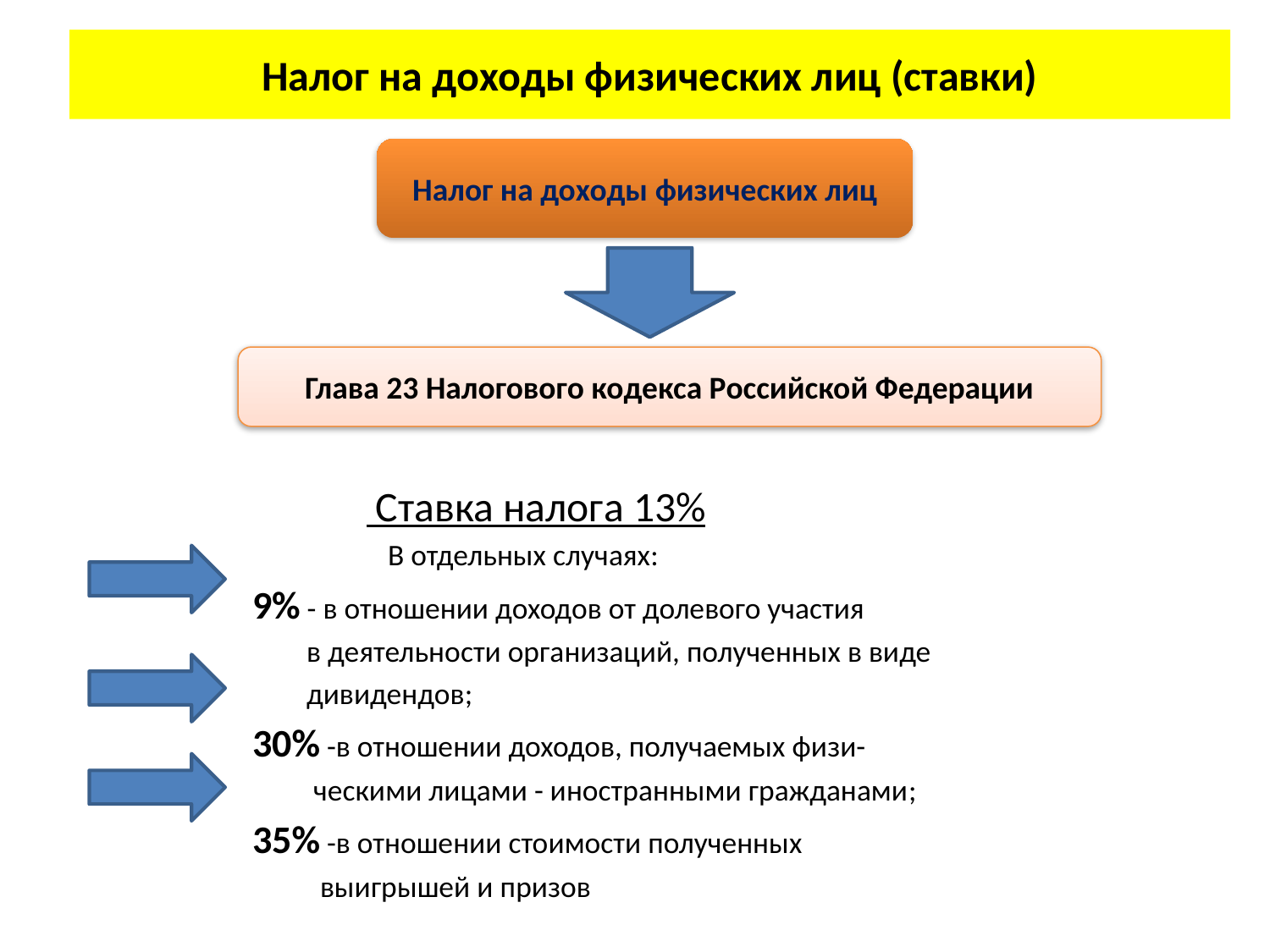

# Налог на доходы физических лиц (ставки)

                                   Ставка налога 13%
                                                   В отдельных случаях:
                               9% - в отношении доходов от долевого участия
                                       в деятельности организаций, полученных в виде
                                       дивидендов;
                               30% -в отношении доходов, получаемых физи-
                                        ческими лицами - иностранными гражданами;
                               35% -в отношении стоимости полученных
                                         выигрышей и призов
Налог на доходы физических лиц

Глава 23 Налогового кодекса Российской Федерации